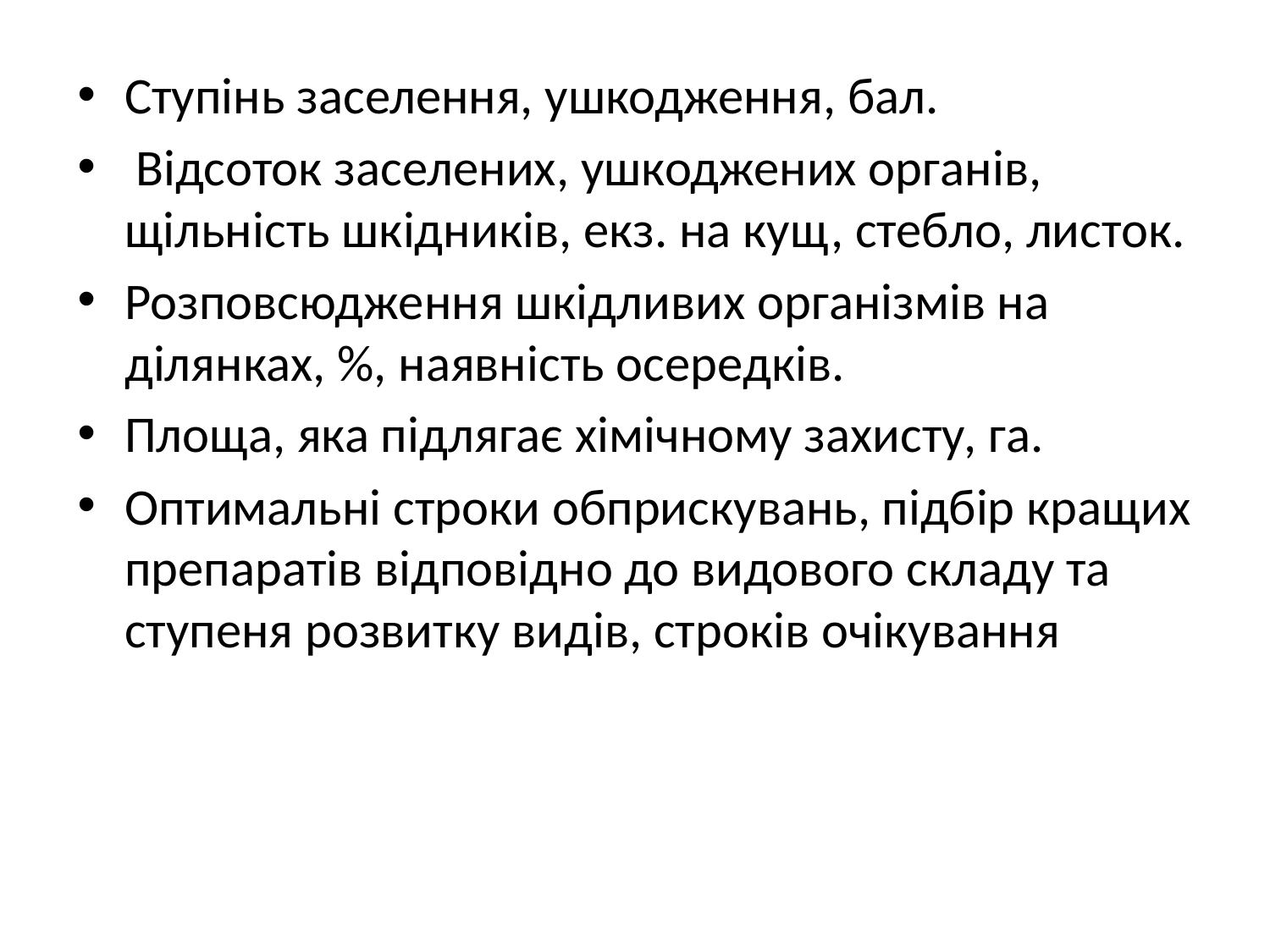

Ступінь заселення, ушкодження, бал.
 Відсоток заселених, ушкоджених органів, щільність шкідників, екз. на кущ, стебло, листок.
Розповсюдження шкідливих організмів на ділянках, %, наявність осередків.
Площа, яка підлягає хімічному захисту, га.
Оптимальні строки обприскувань, підбір кращих препаратів відповідно до видового складу та ступеня розвитку видів, строків очікування